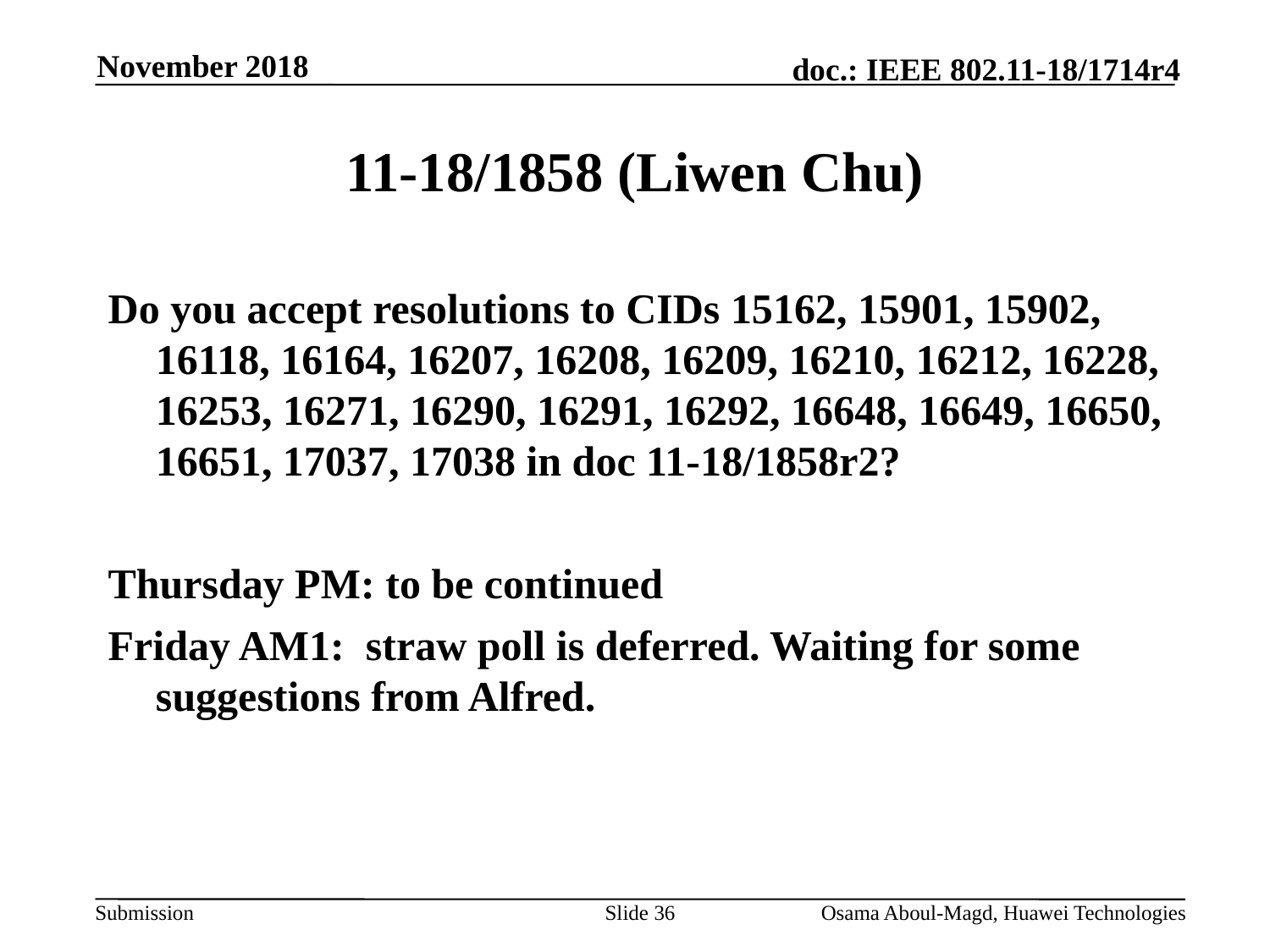

November 2018
# 11-18/1858 (Liwen Chu)
Do you accept resolutions to CIDs 15162, 15901, 15902, 16118, 16164, 16207, 16208, 16209, 16210, 16212, 16228, 16253, 16271, 16290, 16291, 16292, 16648, 16649, 16650, 16651, 17037, 17038 in doc 11-18/1858r2?

Thursday PM: to be continued
Friday AM1:  straw poll is deferred. Waiting for some suggestions from Alfred.

Slide 36
Osama Aboul-Magd, Huawei Technologies